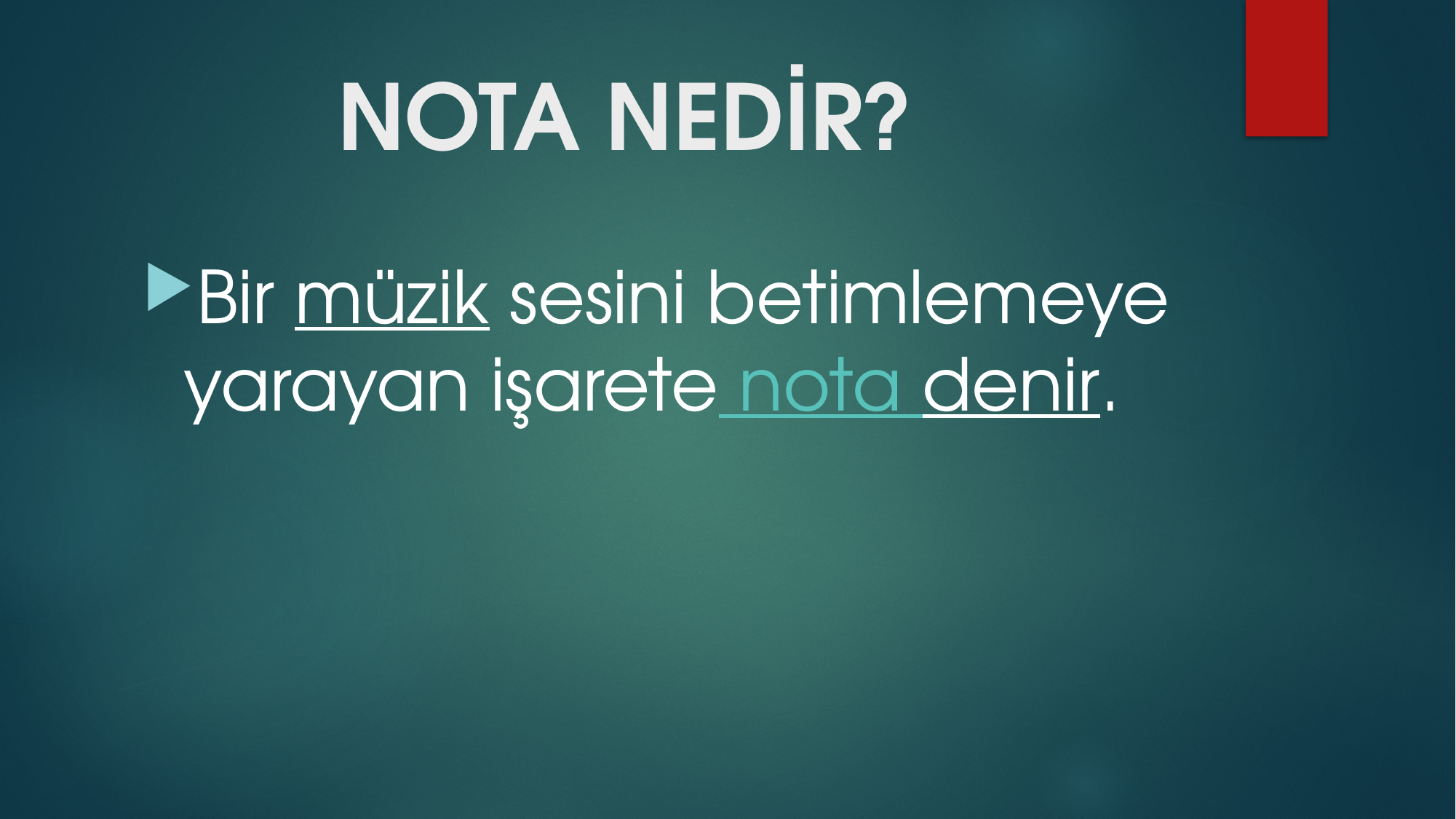

# NOTA NEDİR?
Bir müzik sesini betimlemeye yarayan işarete nota denir.